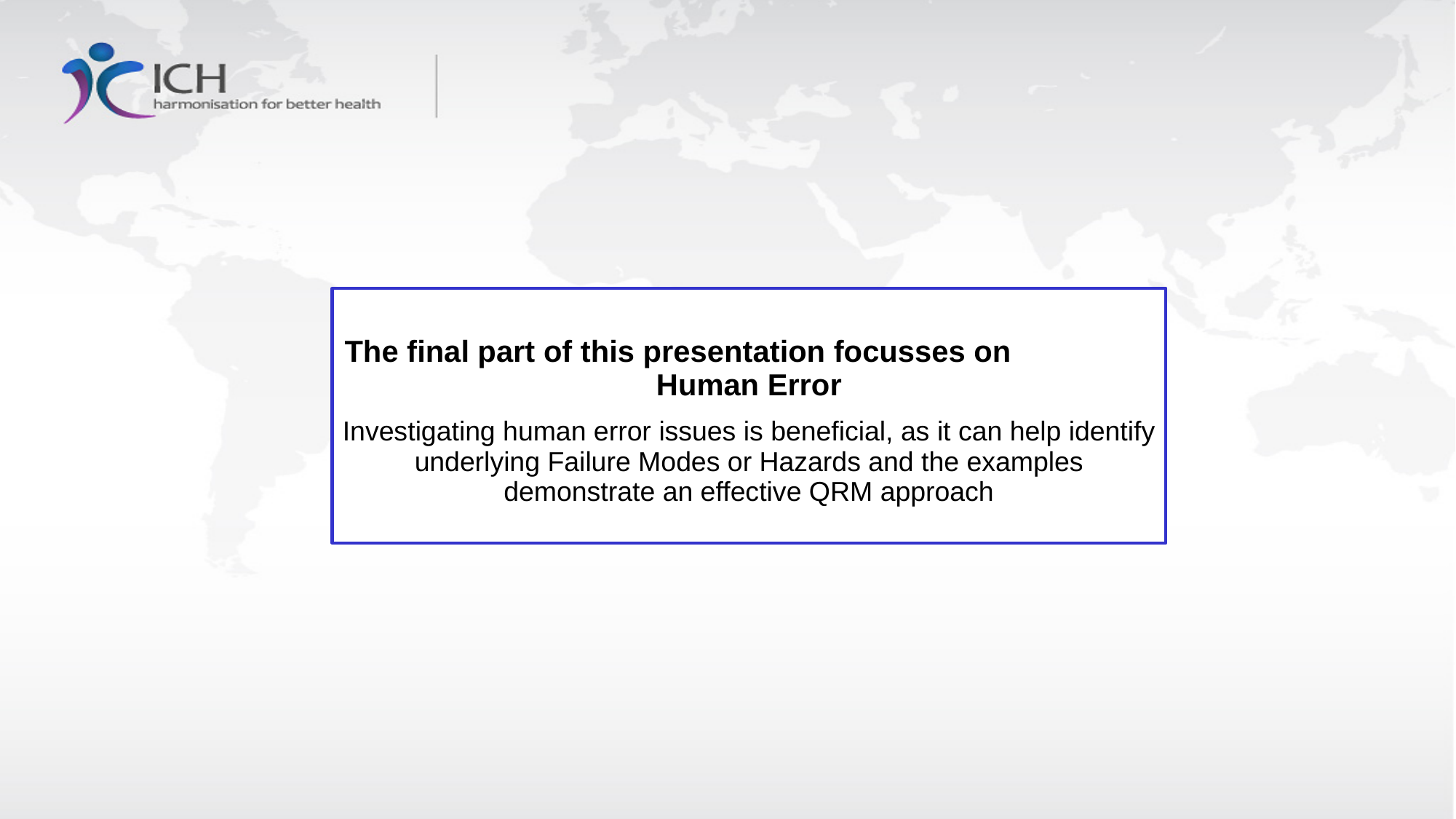

The final part of this presentation focusses on                  Human Error

Investigating human error issues is beneficial, as it can help identify underlying Failure Modes or Hazards and the examples demonstrate an effective QRM approach